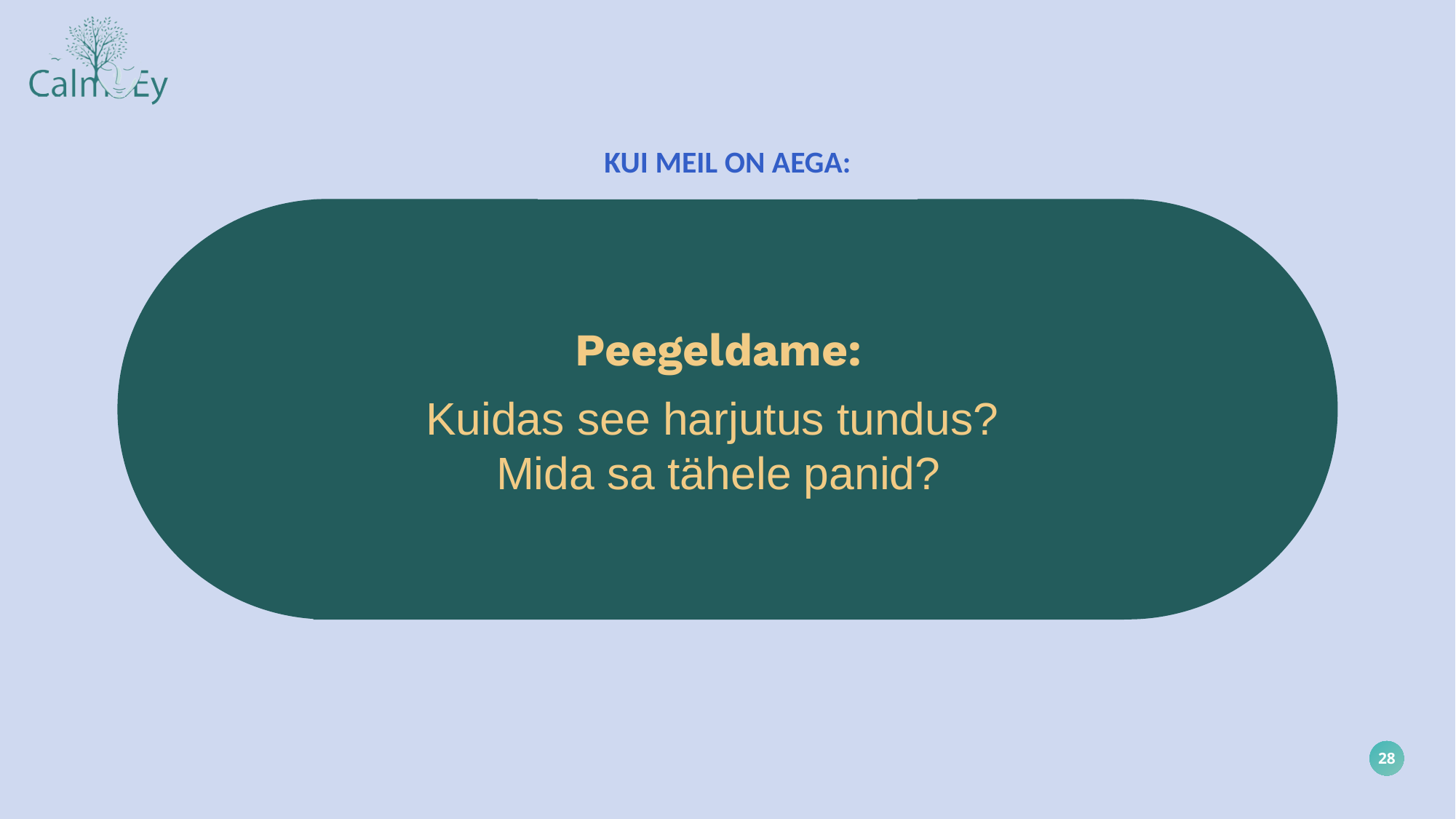

KUI MEIL ON AEGA:

Peegeldame:
Kuidas see harjutus tundus?
Mida sa tähele panid?